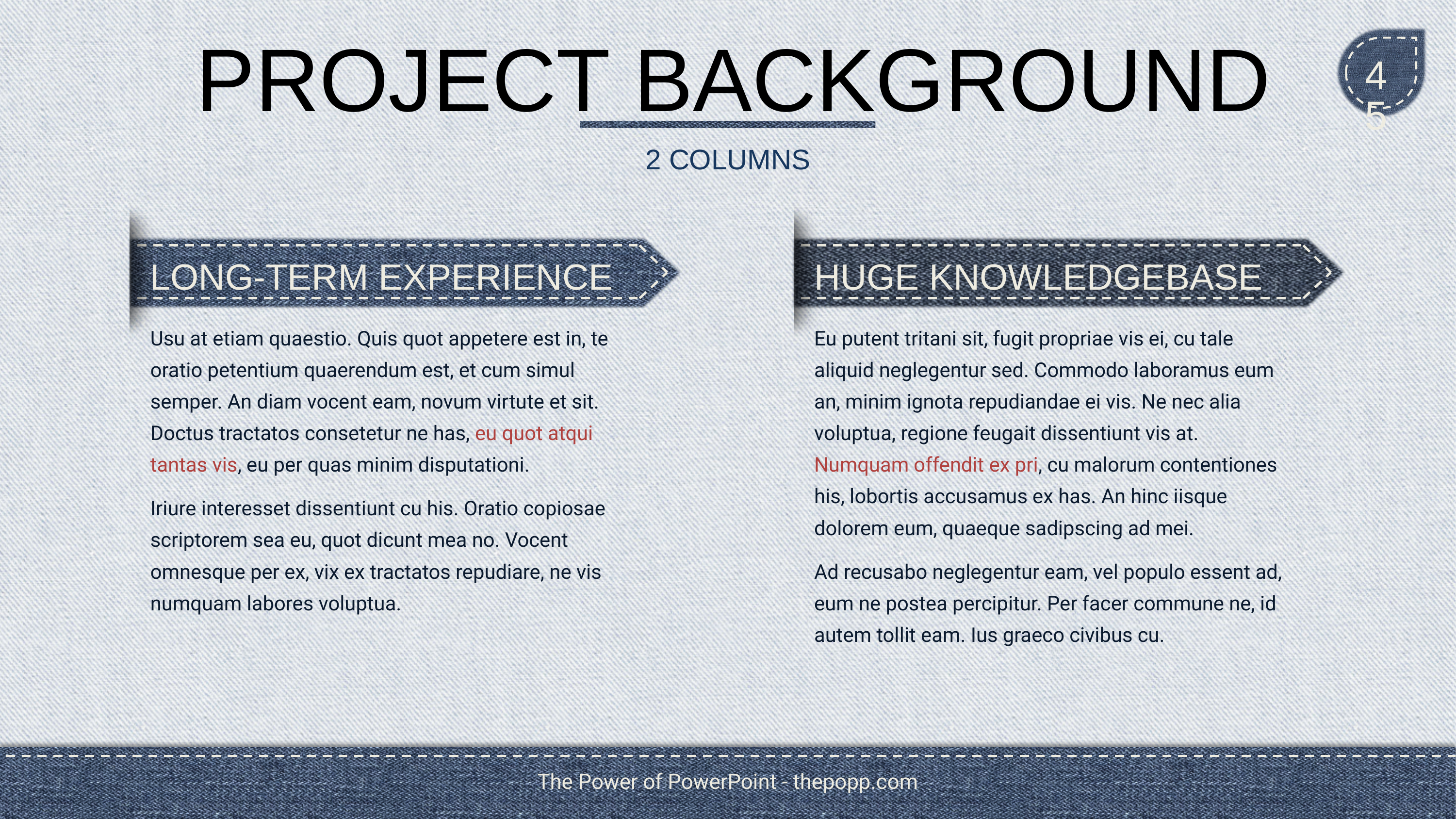

# PROJECT BACKGROUND
45
2 COLUMNS
LONG-TERM EXPERIENCE
HUGE KNOWLEDGEBASE
Usu at etiam quaestio. Quis quot appetere est in, te oratio petentium quaerendum est, et cum simul semper. An diam vocent eam, novum virtute et sit. Doctus tractatos consetetur ne has, eu quot atqui tantas vis, eu per quas minim disputationi.
Iriure interesset dissentiunt cu his. Oratio copiosae scriptorem sea eu, quot dicunt mea no. Vocent omnesque per ex, vix ex tractatos repudiare, ne vis numquam labores voluptua.
Eu putent tritani sit, fugit propriae vis ei, cu tale aliquid neglegentur sed. Commodo laboramus eum an, minim ignota repudiandae ei vis. Ne nec alia voluptua, regione feugait dissentiunt vis at. Numquam offendit ex pri, cu malorum contentiones his, lobortis accusamus ex has. An hinc iisque dolorem eum, quaeque sadipscing ad mei.
Ad recusabo neglegentur eam, vel populo essent ad, eum ne postea percipitur. Per facer commune ne, id autem tollit eam. Ius graeco civibus cu.
The Power of PowerPoint - thepopp.com